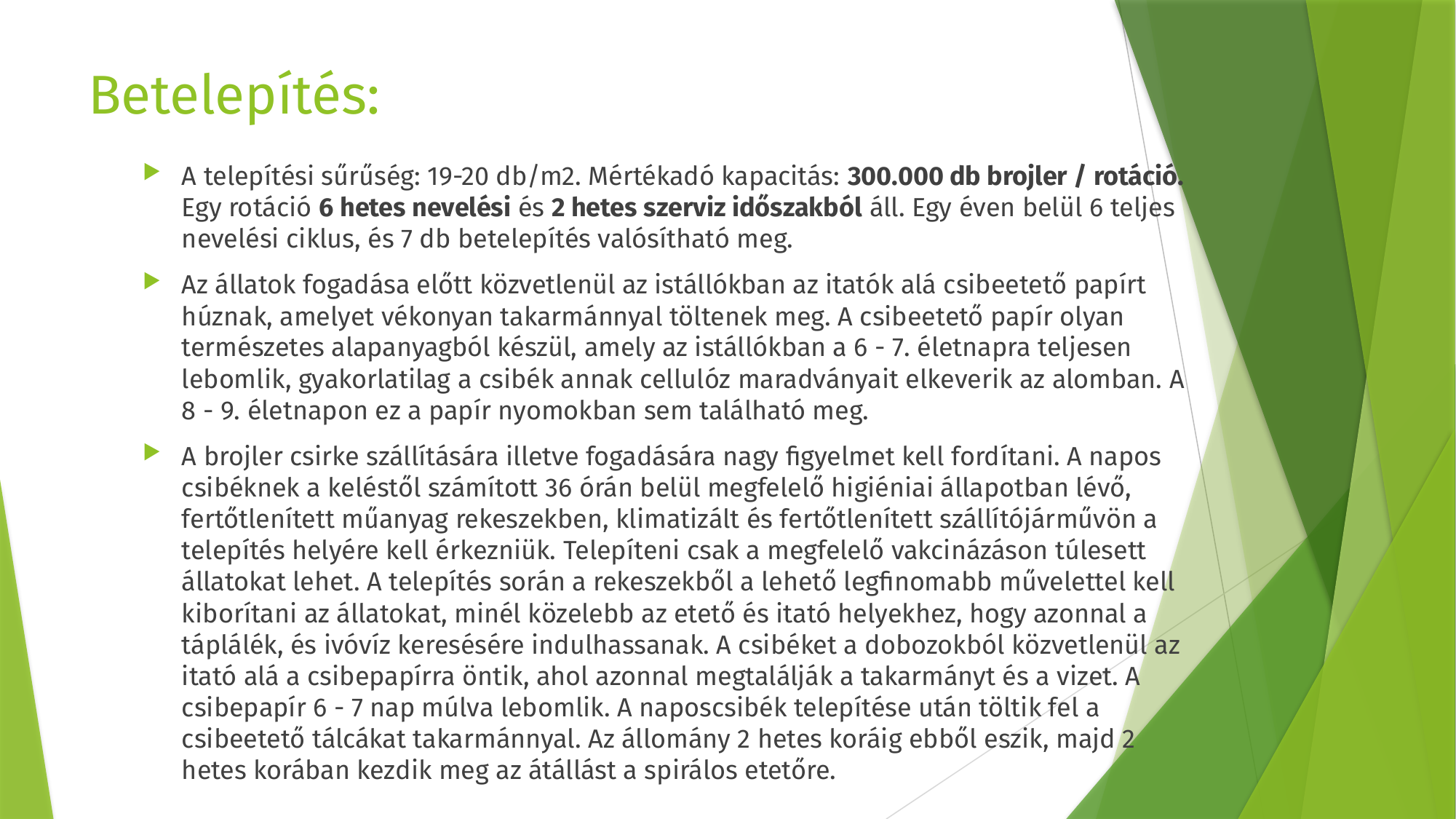

# Betelepítés:
A telepítési sűrűség: 19-20 db/m2. Mértékadó kapacitás: 300.000 db brojler / rotáció. Egy rotáció 6 hetes nevelési és 2 hetes szerviz időszakból áll. Egy éven belül 6 teljes nevelési ciklus, és 7 db betelepítés valósítható meg.
Az állatok fogadása előtt közvetlenül az istállókban az itatók alá csibeetető papírt húznak, amelyet vékonyan takarmánnyal töltenek meg. A csibeetető papír olyan természetes alapanyagból készül, amely az istállókban a 6 - 7. életnapra teljesen lebomlik, gyakorlatilag a csibék annak cellulóz maradványait elkeverik az alomban. A 8 - 9. életnapon ez a papír nyomokban sem található meg.
A brojler csirke szállítására illetve fogadására nagy figyelmet kell fordítani. A napos csibéknek a keléstől számított 36 órán belül megfelelő higiéniai állapotban lévő, fertőtlenített műanyag rekeszekben, klimatizált és fertőtlenített szállítójárművön a telepítés helyére kell érkezniük. Telepíteni csak a megfelelő vakcinázáson túlesett állatokat lehet. A telepítés során a rekeszekből a lehető legfinomabb művelettel kell kiborítani az állatokat, minél közelebb az etető és itató helyekhez, hogy azonnal a táplálék, és ivóvíz keresésére indulhassanak. A csibéket a dobozokból közvetlenül az itató alá a csibepapírra öntik, ahol azonnal megtalálják a takarmányt és a vizet. A csibepapír 6 - 7 nap múlva lebomlik. A naposcsibék telepítése után töltik fel a csibeetető tálcákat takarmánnyal. Az állomány 2 hetes koráig ebből eszik, majd 2 hetes korában kezdik meg az átállást a spirálos etetőre.